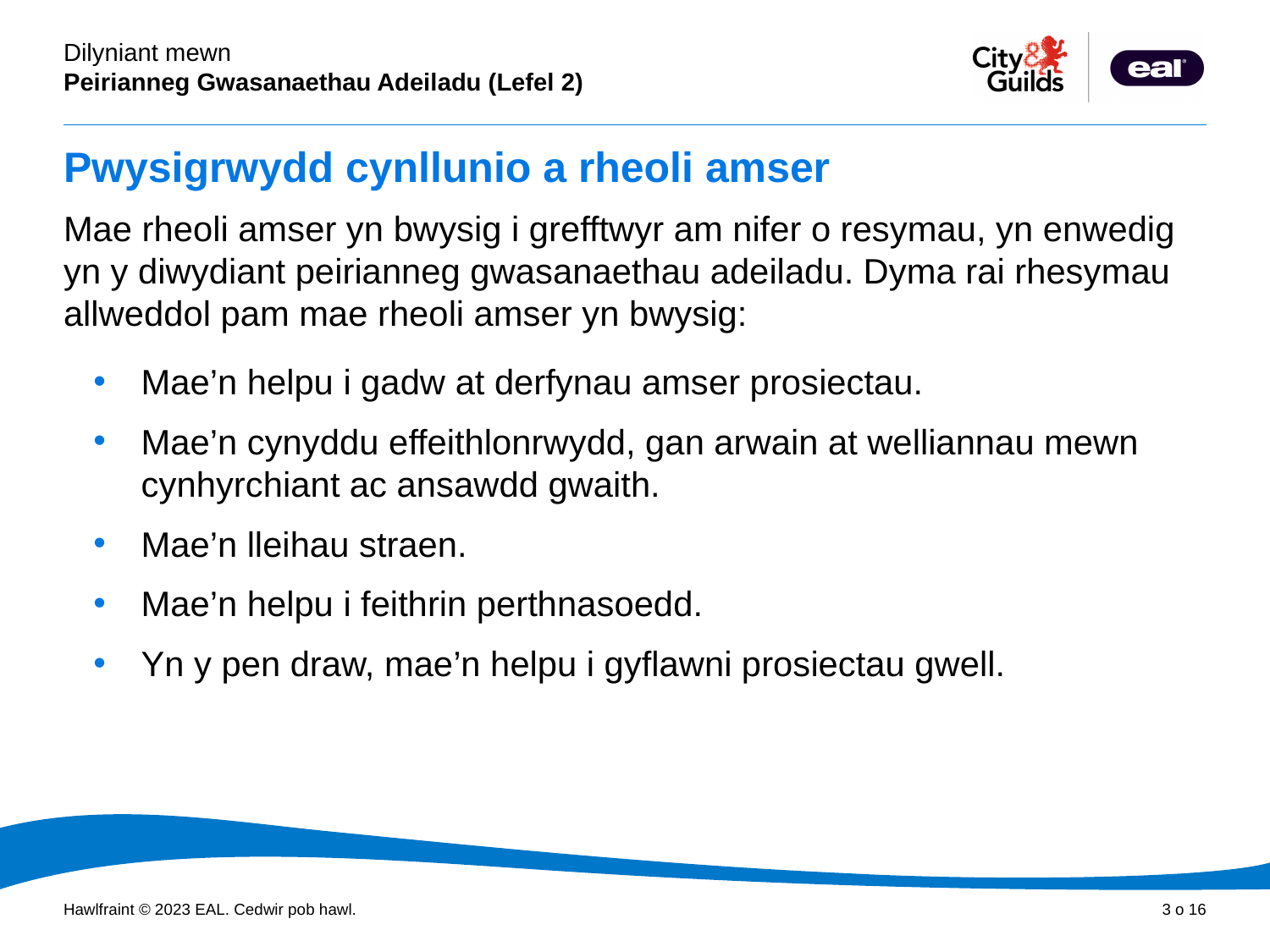

# Pwysigrwydd cynllunio a rheoli amser
Mae rheoli amser yn bwysig i grefftwyr am nifer o resymau, yn enwedig yn y diwydiant peirianneg gwasanaethau adeiladu. Dyma rai rhesymau allweddol pam mae rheoli amser yn bwysig:
Mae’n helpu i gadw at derfynau amser prosiectau.
Mae’n cynyddu effeithlonrwydd, gan arwain at welliannau mewn cynhyrchiant ac ansawdd gwaith.
Mae’n lleihau straen.
Mae’n helpu i feithrin perthnasoedd.
Yn y pen draw, mae’n helpu i gyflawni prosiectau gwell.